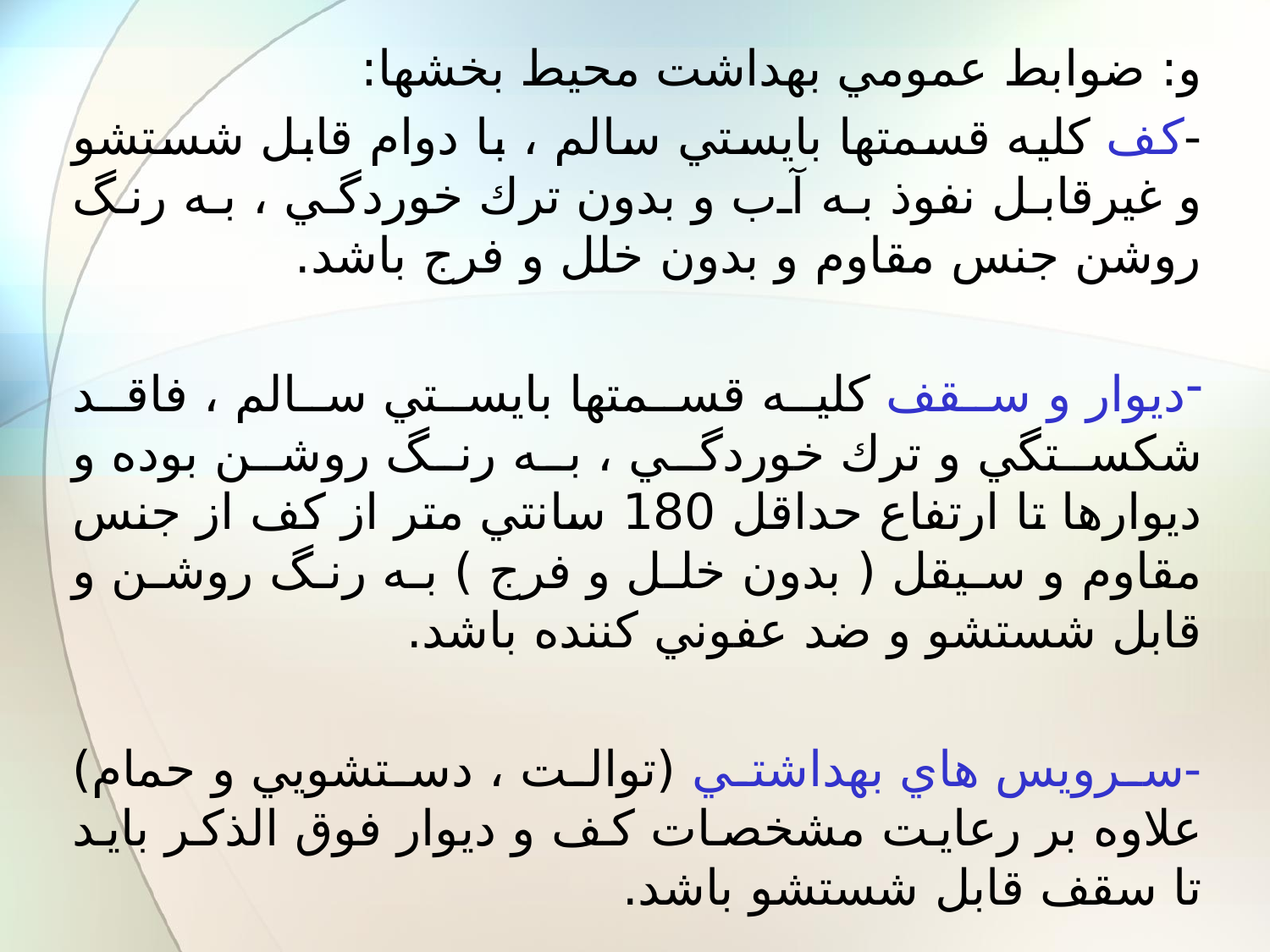

و: ضوابط عمومي بهداشت محيط بخشها:
-كف كليه قسمتها بايستي سالم ، با دوام قابل شستشو و غيرقابل نفوذ به آب و بدون ترك خوردگي ، به رنگ روشن جنس مقاوم و بدون خلل و فرج باشد.

ديوار و سقف كليه قسمتها بايستي سالم ، فاقد شكستگي و ترك خوردگي ، به رنگ روشن بوده و ديوارها تا ارتفاع حداقل 180 سانتي متر از كف از جنس مقاوم و سيقل ( بدون خلل و فرج ) به رنگ روشن و قابل شستشو و ضد عفوني كننده باشد.

-سرويس هاي بهداشتي (توالت ، دستشويي و حمام) علاوه بر رعايت مشخصات كف و ديوار فوق الذكر بايد تا سقف قابل شستشو باشد.